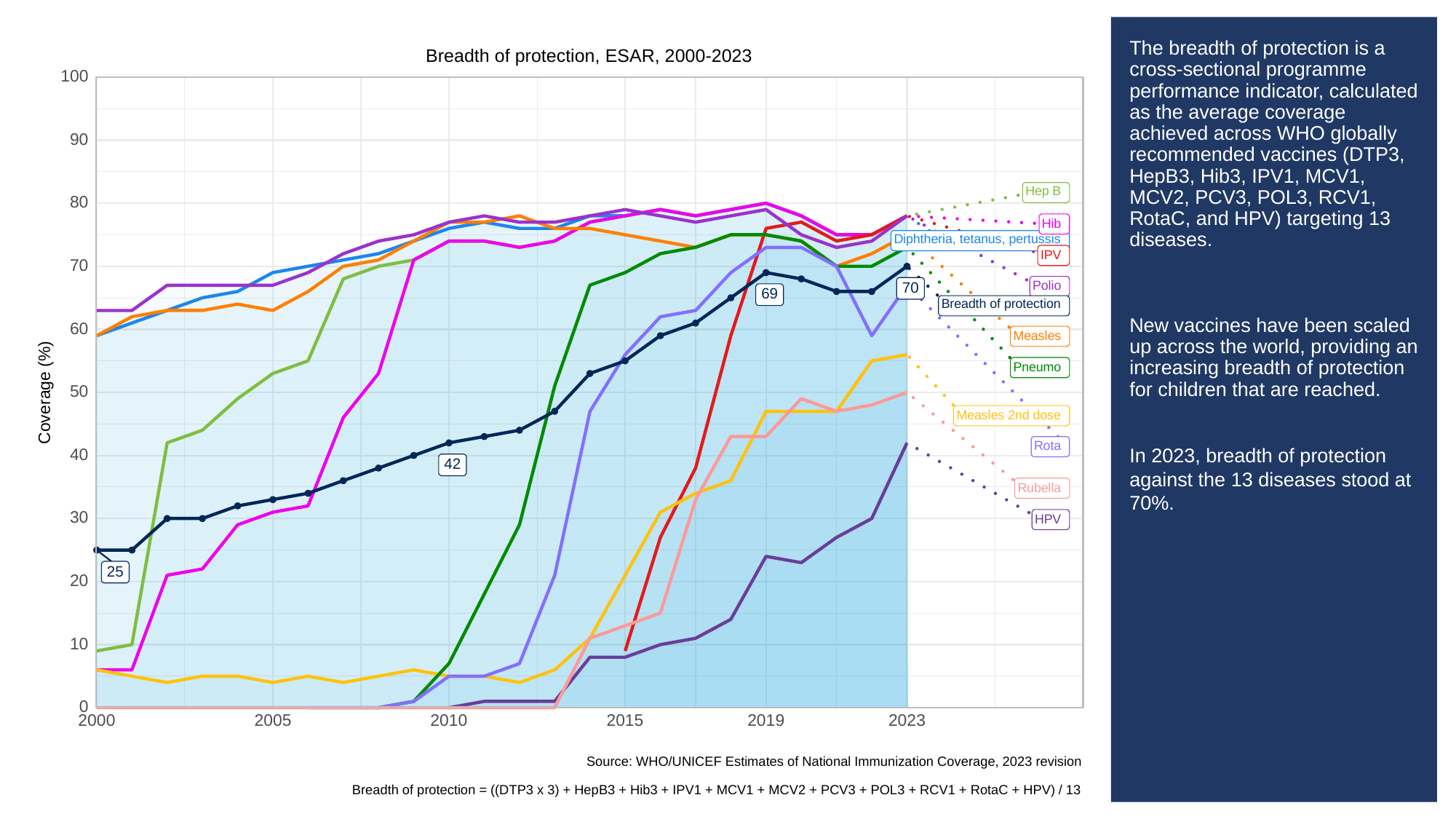

# The breadth of protection is a cross-sectional programme performance indicator, calculated as the average coverage achieved across WHO globally recommended vaccines (DTP3, HepB3, Hib3, IPV1, MCV1, MCV2, PCV3, POL3, RCV1, RotaC, and HPV) targeting 13 diseases.

New vaccines have been scaled up across the world, providing an increasing breadth of protection for children that are reached.

In 2023, breadth of protection against the 13 diseases stood at 70%.

Breadth of protection, ESAR, 2000-2023
100

90

Hep B

80

Hib

Diphtheria, tetanus, pertussis

IPV
70

Polio
70

69

Breadth of protection

60

Measles

Pneumo

Coverage (%)
50

Measles 2nd dose

Rota

40

42

Rubella

30
HPV

25
20

10

0

2023
2000
2005
2010
2015
2019
Source: WHO/UNICEF Estimates of National Immunization Coverage, 2023 revision

Breadth of protection = ((DTP3 x 3) + HepB3 + Hib3 + IPV1 + MCV1 + MCV2 + PCV3 + POL3 + RCV1 + RotaC + HPV) / 13